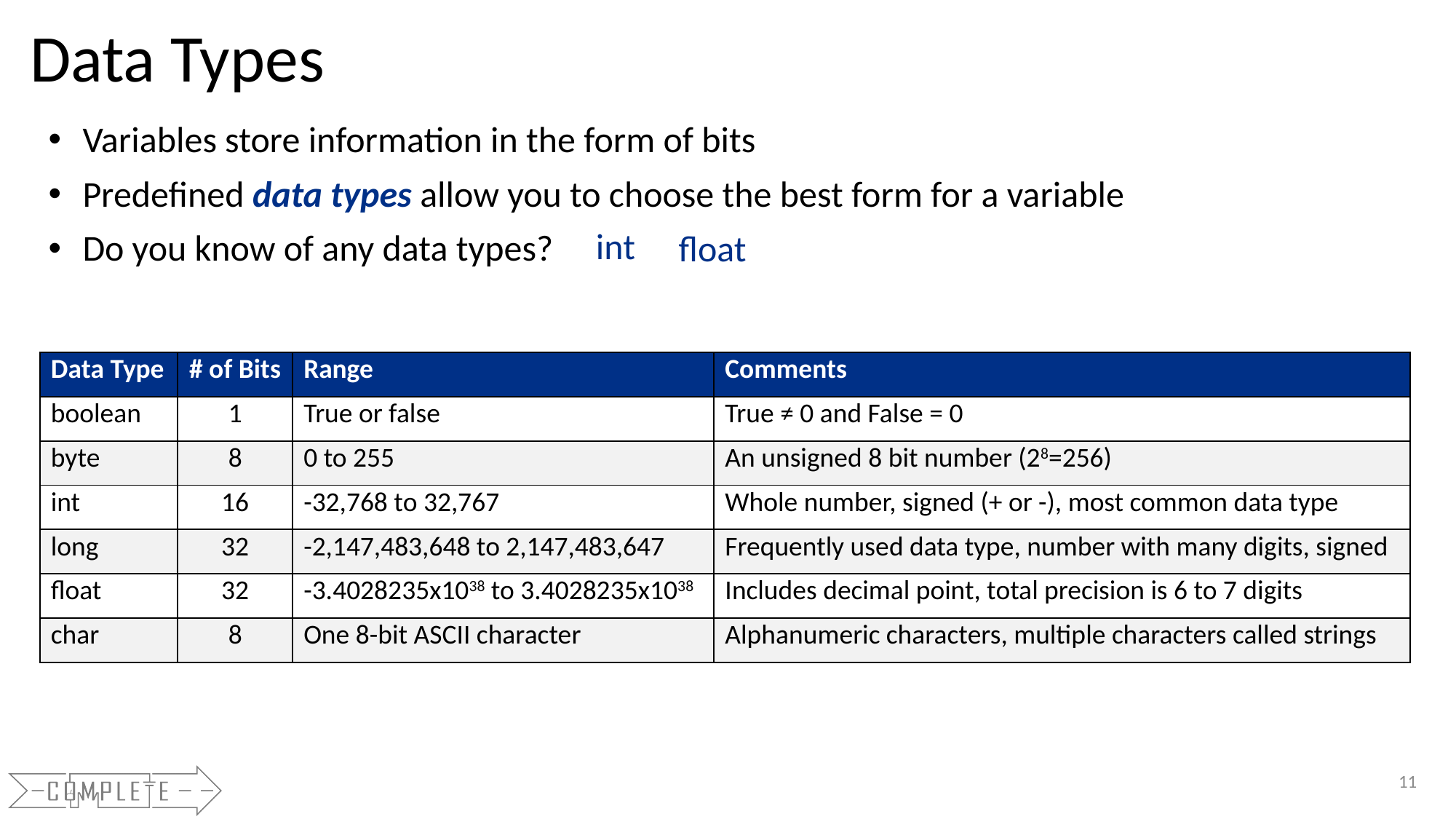

# Data Types
Variables store information in the form of bits
Predefined data types allow you to choose the best form for a variable
Do you know of any data types?

int
float
| Data Type | # of Bits | Range | Comments |
| --- | --- | --- | --- |
|  |  |  |  |
|  |  |  |  |
| int | 16 | -32,768 to 32,767 | Whole number, signed (+ or -), most common data type |
|  |  |  |  |
|  |  |  |  |
|  |  |  |  |
| Data Type | # of Bits | Range | Comments |
| --- | --- | --- | --- |
|  |  |  |  |
|  |  |  |  |
| int | 16 | -32,768 to 32,767 | Whole number, signed (+ or -), most common data type |
|  |  |  |  |
| float | 32 | -3.4028235x1038 to 3.4028235x1038 | Includes decimal point, total precision is 6 to 7 digits |
|  |  |  |  |
| Data Type | # of Bits | Range | Comments |
| --- | --- | --- | --- |
| boolean | 8 | True or false | True ≠ 0 and False = 0 |
|  |  |  |  |
| int | 16 | -32,768 to 32,767 | Whole number, signed (+ or -), most common data type |
|  |  |  |  |
| float | 32 | -3.4028235x1038 to 3.4028235x1038 | Includes decimal point, total precision is 6 to 7 digits |
|  |  |  |  |
| Data Type | # of Bits | Range | Comments |
| --- | --- | --- | --- |
| boolean | 8 | True or false | True ≠ 0 and False = 0 |
| byte | 8 | 0 to 255 | An unsigned 8 bit number (28=256) |
| int | 16 | -32,768 to 32,767 | Whole number, signed (+ or -), most common data type |
|  |  |  |  |
| float | 32 | -3.4028235x1038 to 3.4028235x1038 | Includes decimal point, total precision is 6 to 7 digits |
|  |  |  |  |
| Data Type | # of Bits | Range | Comments |
| --- | --- | --- | --- |
| boolean | 8 | True or false | True ≠ 0 and False = 0 |
| byte | 8 | 0 to 255 | An unsigned 8 bit number (28=256) |
| int | 16 | -32,768 to 32,767 | Whole number, signed (+ or -), most common data type |
| long | 32 | -2,147,483,648 to 2,147,483,647 | Frequently used data type, number with many digits, signed |
| float | 32 | -3.4028235x1038 to 3.4028235x1038 | Includes decimal point, total precision is 6 to 7 digits |
|  |  |  |  |
| Data Type | # of Bits | Range | Comments |
| --- | --- | --- | --- |
| boolean | 1 | True or false | True ≠ 0 and False = 0 |
| byte | 8 | 0 to 255 | An unsigned 8 bit number (28=256) |
| int | 16 | -32,768 to 32,767 | Whole number, signed (+ or -), most common data type |
| long | 32 | -2,147,483,648 to 2,147,483,647 | Frequently used data type, number with many digits, signed |
| float | 32 | -3.4028235x1038 to 3.4028235x1038 | Includes decimal point, total precision is 6 to 7 digits |
| char | 8 | One 8-bit ASCII character | Alphanumeric characters, multiple characters called strings |
11